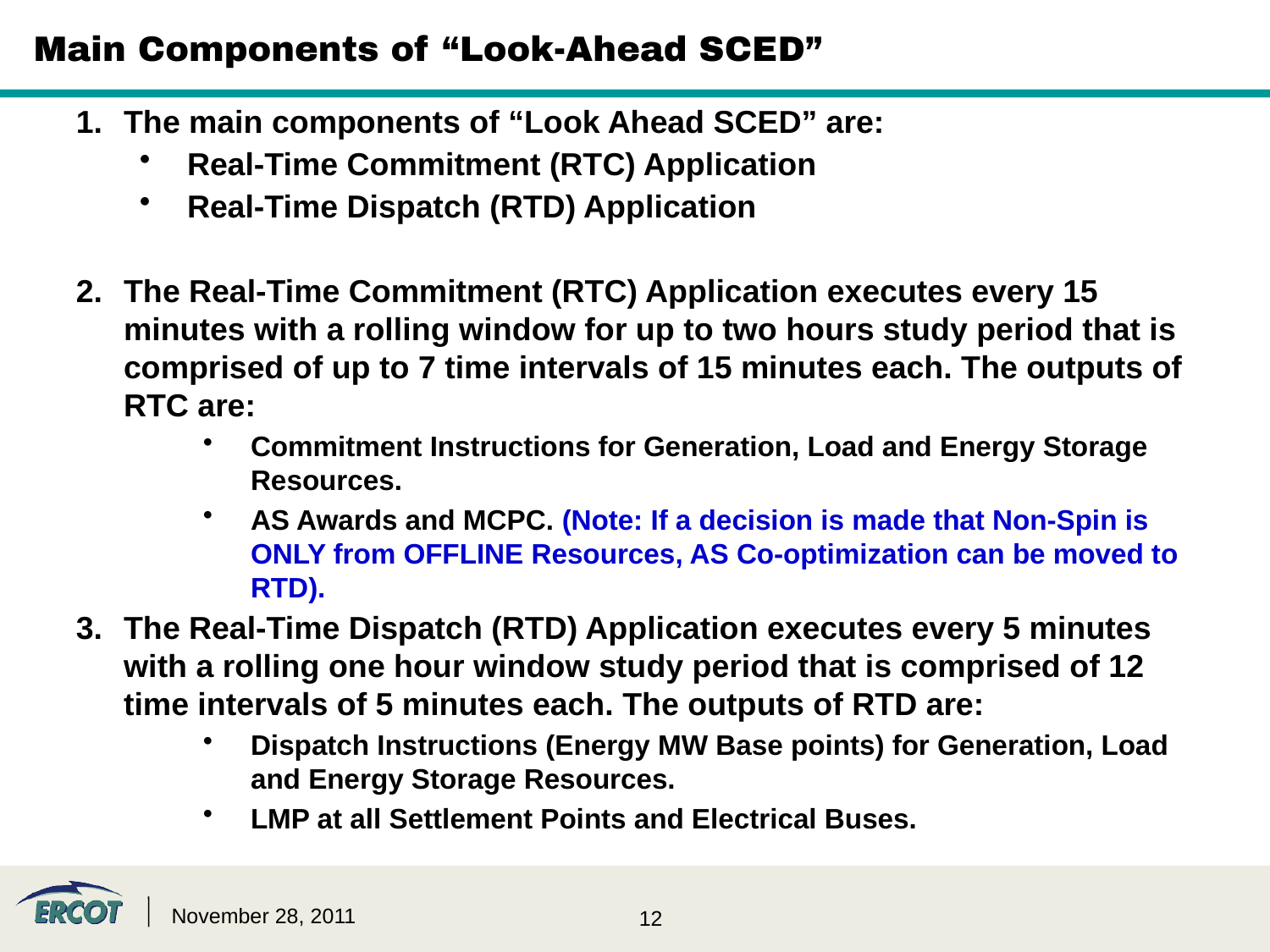

# Main Components of “Look-Ahead SCED”
The main components of “Look Ahead SCED” are:
Real-Time Commitment (RTC) Application
Real-Time Dispatch (RTD) Application

The Real-Time Commitment (RTC) Application executes every 15 minutes with a rolling window for up to two hours study period that is comprised of up to 7 time intervals of 15 minutes each. The outputs of RTC are:
Commitment Instructions for Generation, Load and Energy Storage Resources.
AS Awards and MCPC. (Note: If a decision is made that Non-Spin is ONLY from OFFLINE Resources, AS Co-optimization can be moved to RTD).
The Real-Time Dispatch (RTD) Application executes every 5 minutes with a rolling one hour window study period that is comprised of 12 time intervals of 5 minutes each. The outputs of RTD are:
Dispatch Instructions (Energy MW Base points) for Generation, Load and Energy Storage Resources.
LMP at all Settlement Points and Electrical Buses.
November 28, 2011